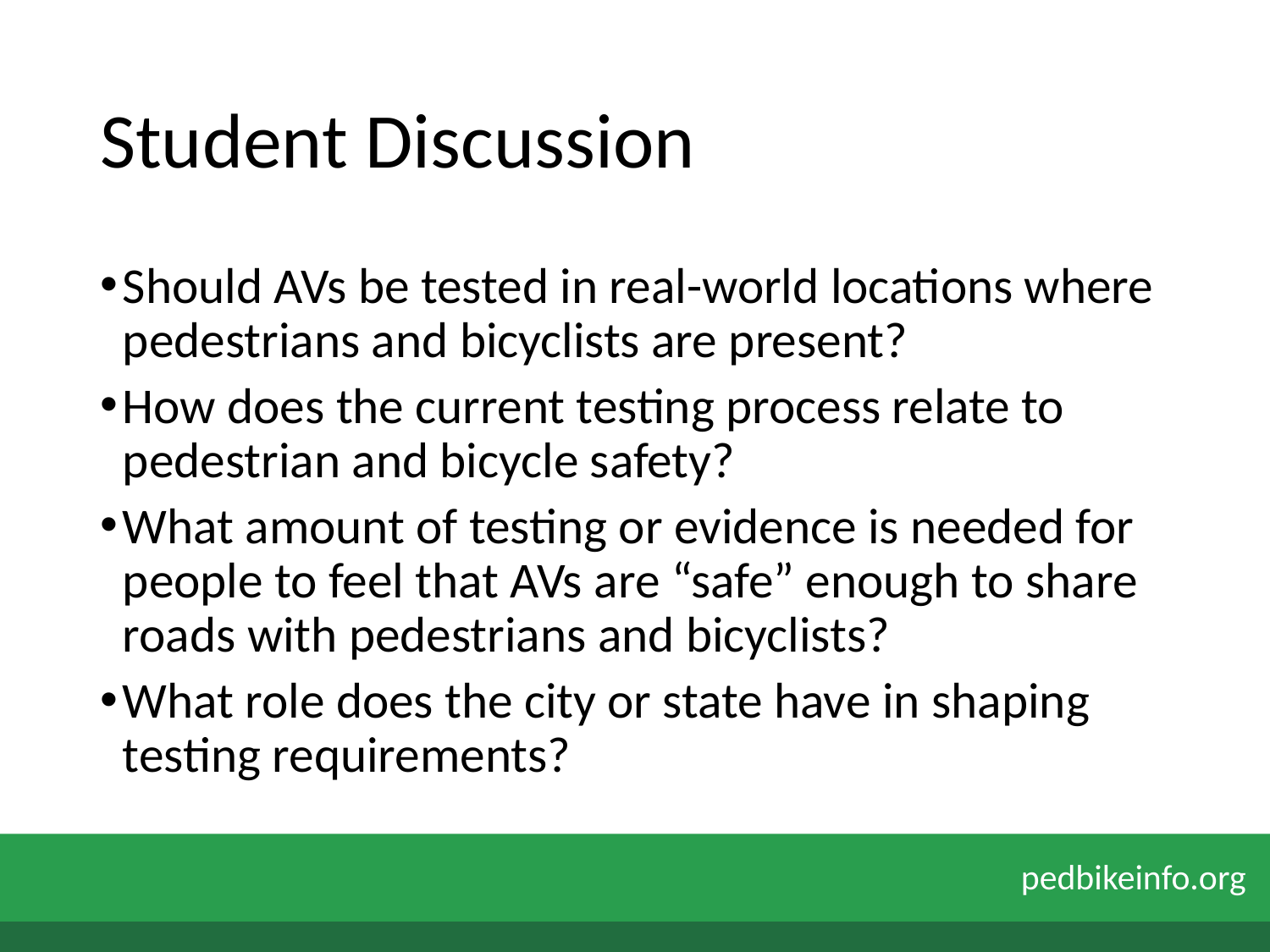

# Student Discussion
Should AVs be tested in real-world locations where pedestrians and bicyclists are present?
How does the current testing process relate to pedestrian and bicycle safety?
What amount of testing or evidence is needed for people to feel that AVs are “safe” enough to share roads with pedestrians and bicyclists?
What role does the city or state have in shaping testing requirements?